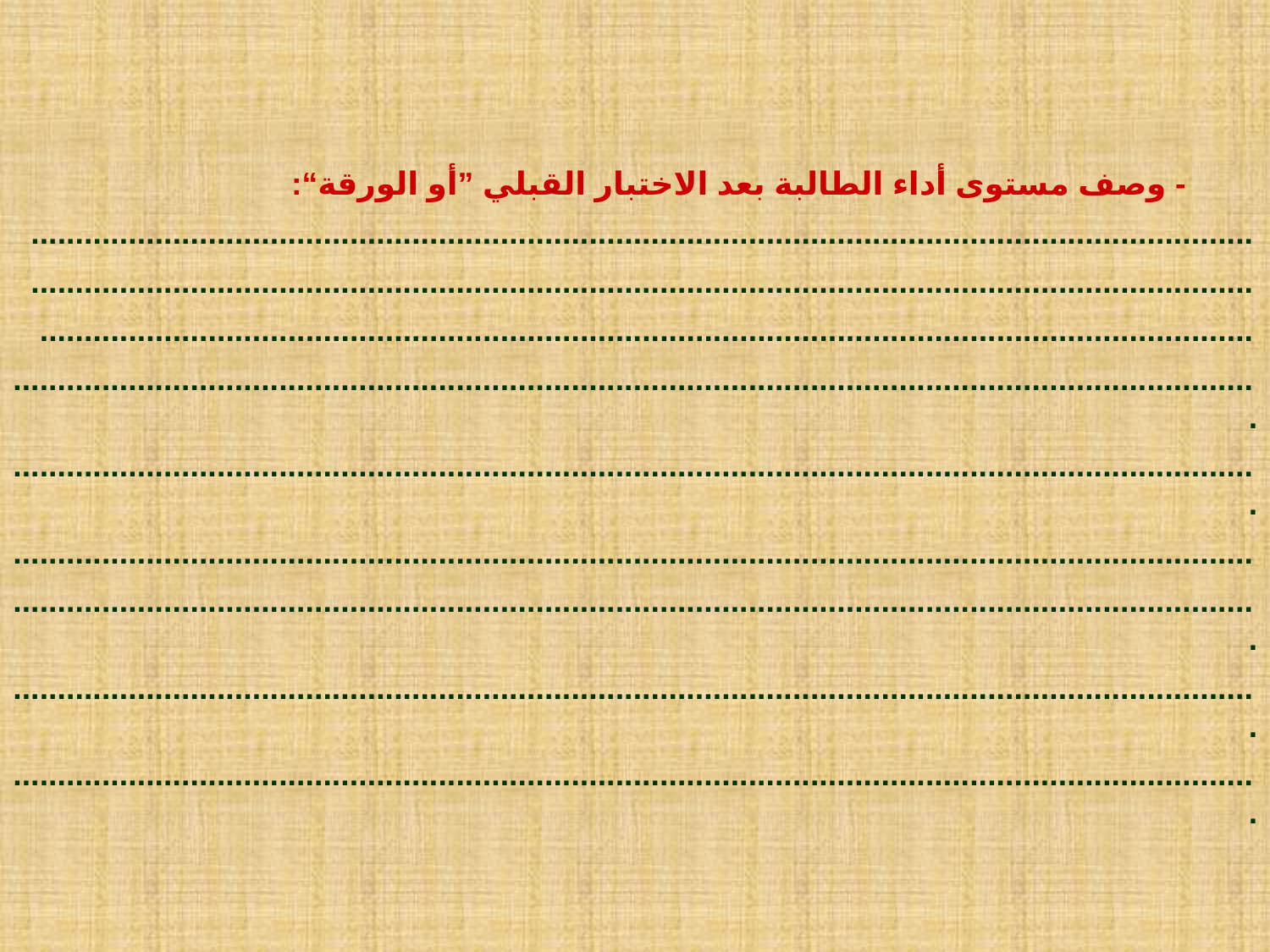

- وصف مستوى أداء الطالبة بعد الاختبار القبلي ”أو الورقة“:
..........................................................................................................................................
..........................................................................................................................................
.........................................................................................................................................
.............................................................................................................................................
.............................................................................................................................................
............................................................................................................................................
.............................................................................................................................................
.............................................................................................................................................
.............................................................................................................................................